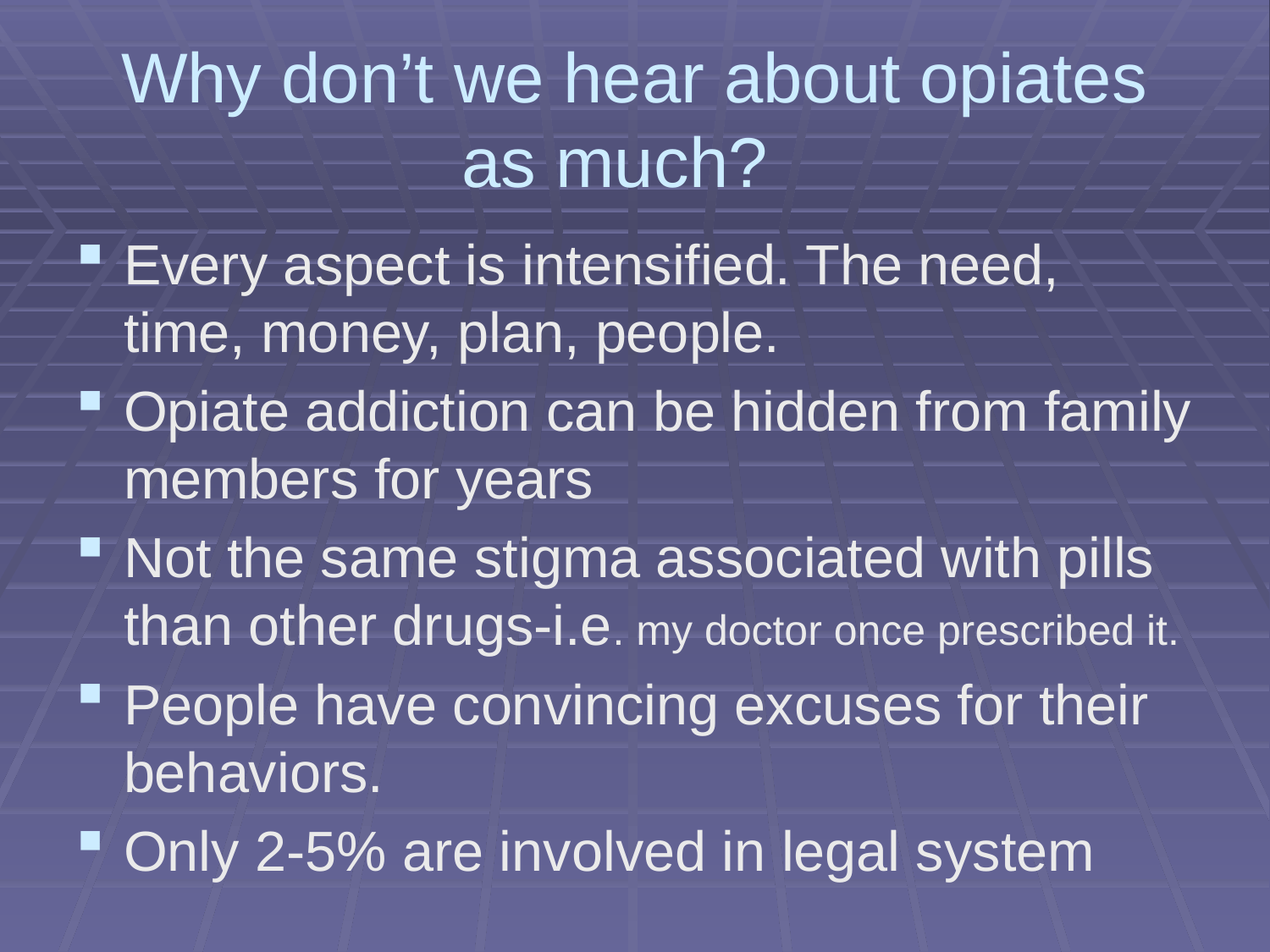

# Why don’t we hear about opiates as much?
Every aspect is intensified. The need, time, money, plan, people.
Opiate addiction can be hidden from family members for years
Not the same stigma associated with pills than other drugs-i.e. my doctor once prescribed it.
People have convincing excuses for their behaviors.
Only 2-5% are involved in legal system